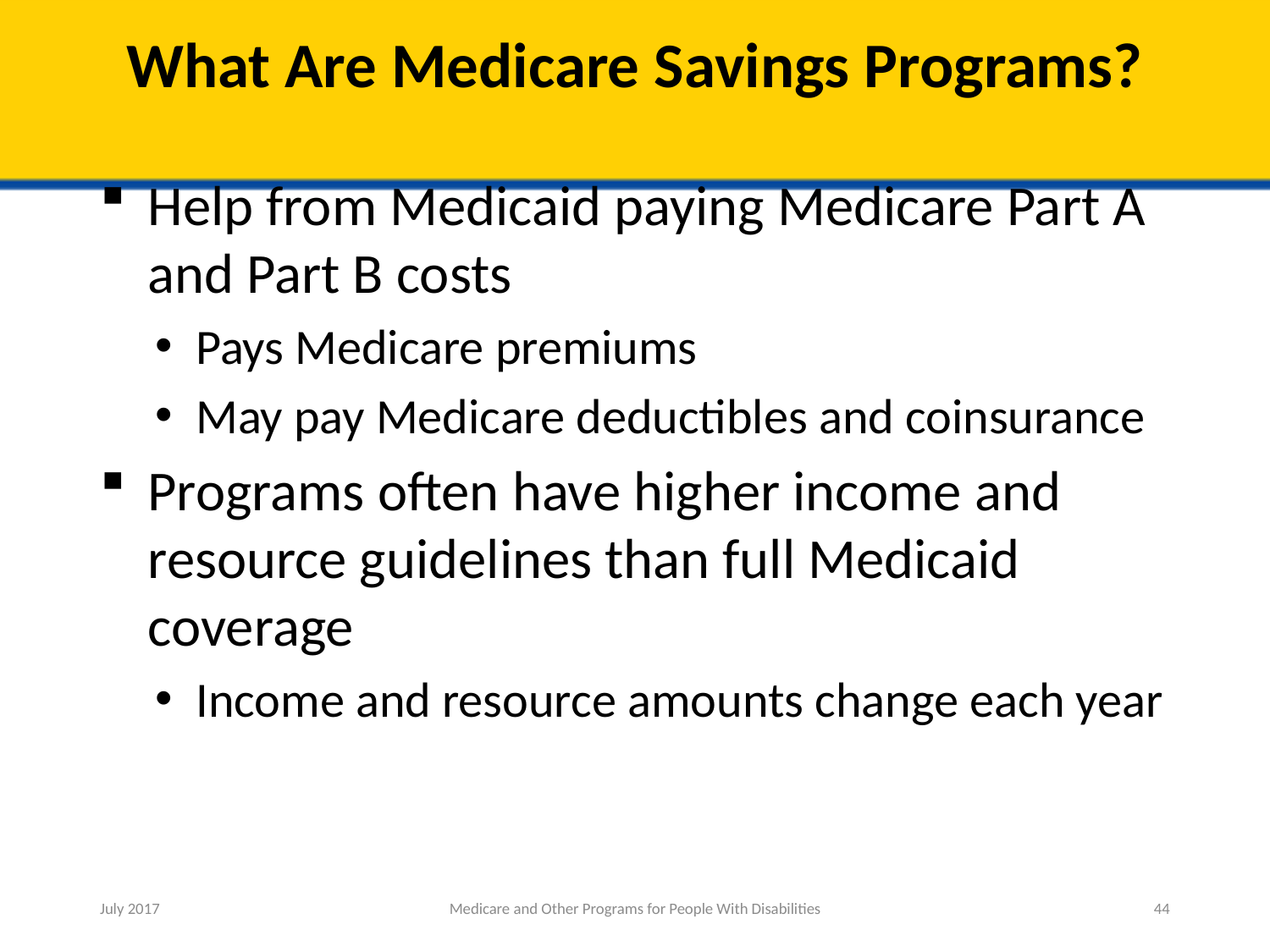

# What Are Medicare Savings Programs?
Help from Medicaid paying Medicare Part A and Part B costs
Pays Medicare premiums
May pay Medicare deductibles and coinsurance
Programs often have higher income and resource guidelines than full Medicaid coverage
Income and resource amounts change each year
July 2017
Medicare and Other Programs for People With Disabilities
44